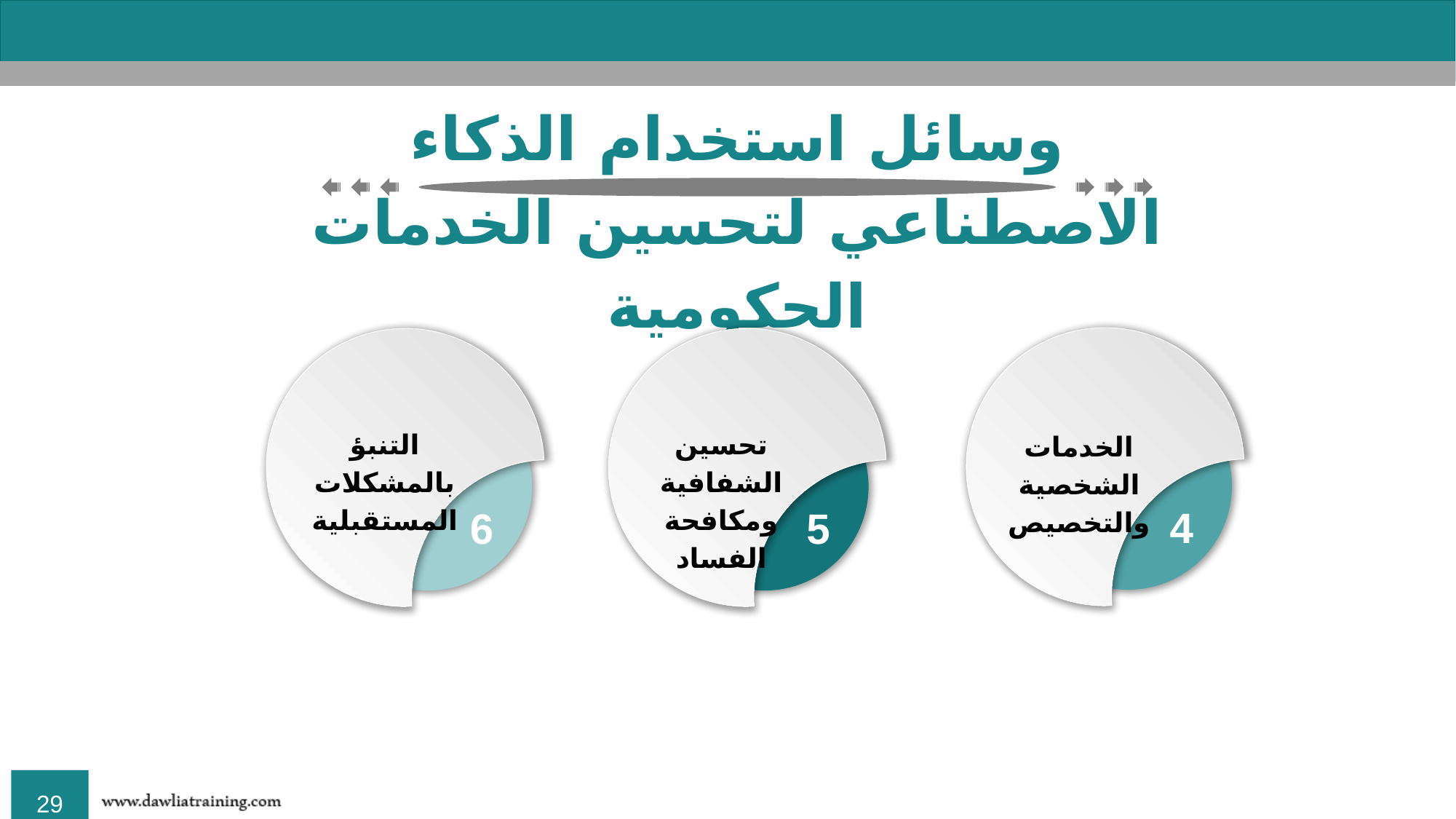

وسائل استخدام الذكاء الاصطناعي لتحسين الخدمات الحكومية

الخدمات الشخصية والتخصيص
4

التنبؤ بالمشكلات المستقبلية
6

تحسين الشفافية ومكافحة الفساد
5